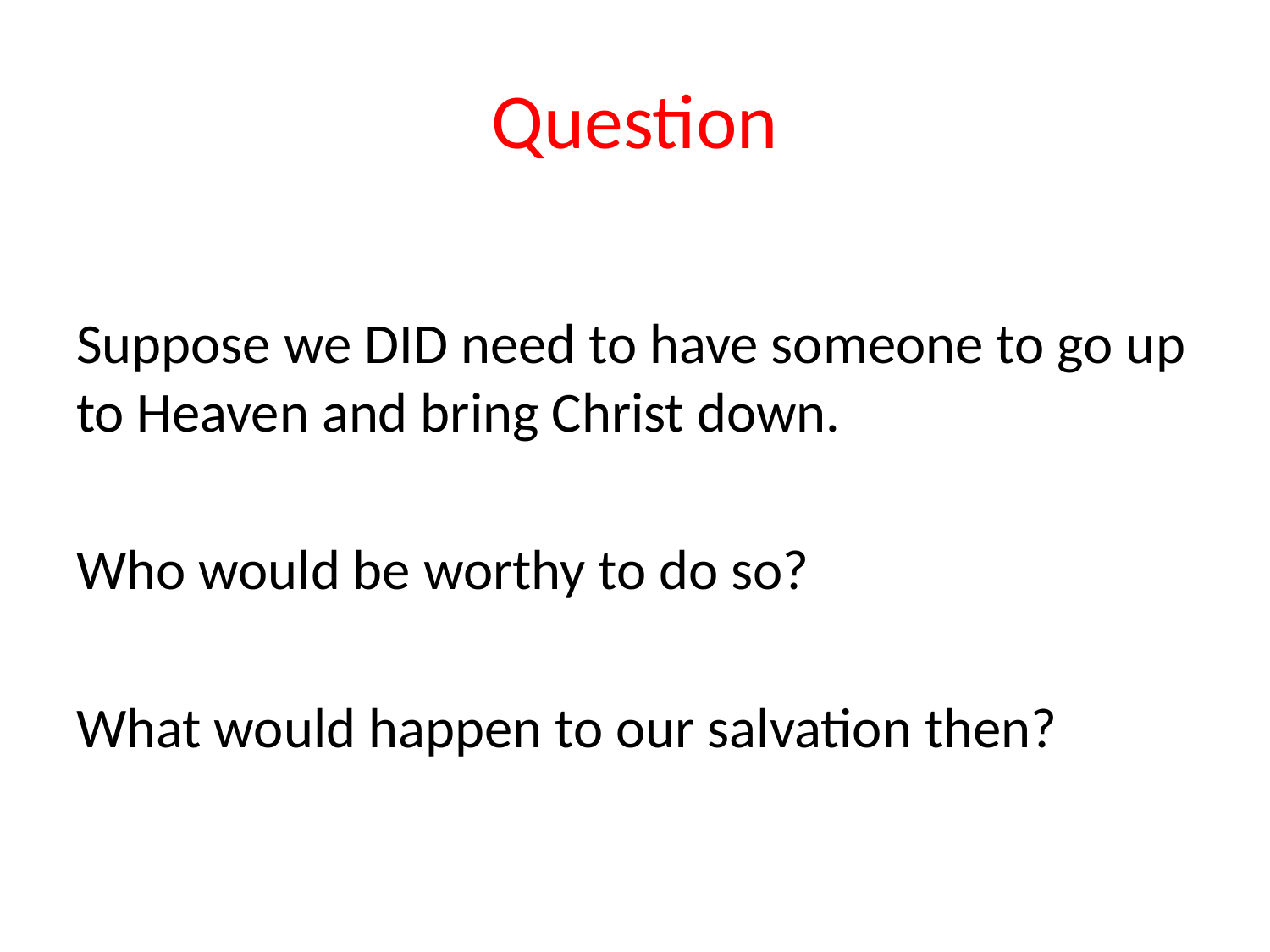

# Question

Suppose we DID need to have someone to go up to Heaven and bring Christ down.

Who would be worthy to do so?

What would happen to our salvation then?